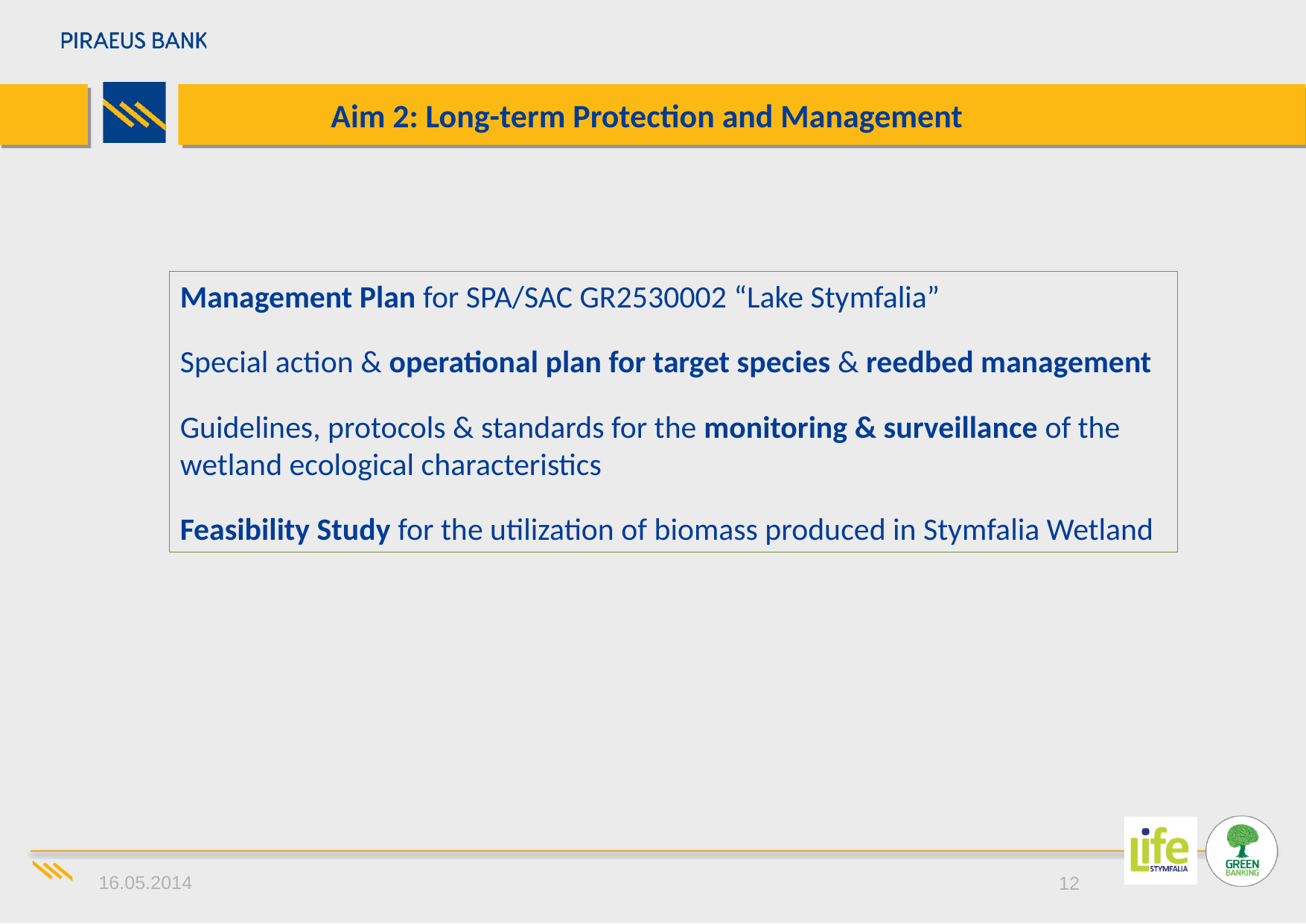

# Aim 2: Long-term Protection and Management
Management Plan for SPA/SAC GR2530002 “Lake Stymfalia”
Special action & operational plan for target species & reedbed management
Guidelines, protocols & standards for the monitoring & surveillance of the wetland ecological characteristics
Feasibility Study for the utilization of biomass produced in Stymfalia Wetland
16.05.2014
12